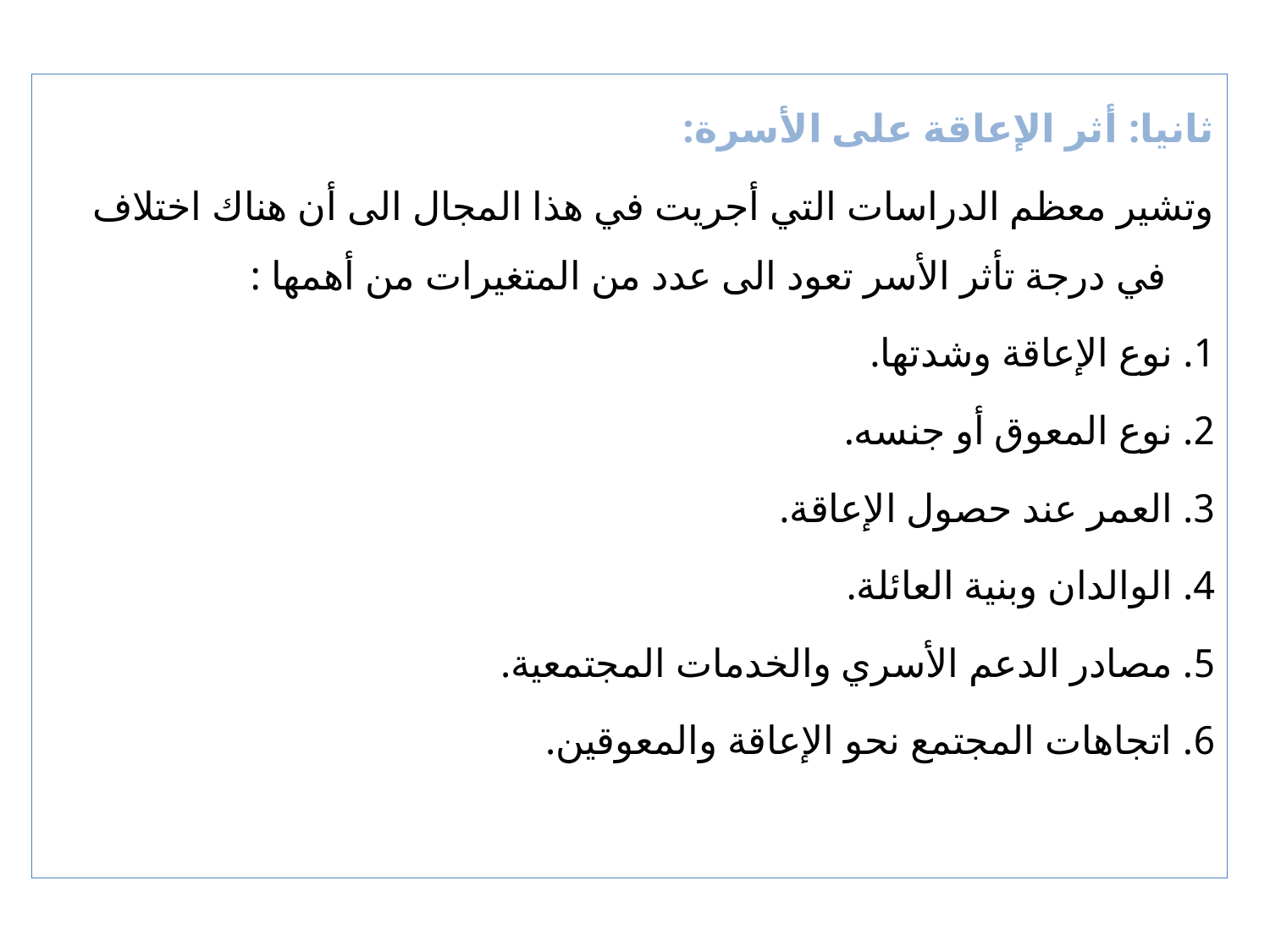

ثانيا: أثر الإعاقة على الأسرة:
وتشير معظم الدراسات التي أجريت في هذا المجال الى أن هناك اختلاف في درجة تأثر الأسر تعود الى عدد من المتغيرات من أهمها :
1. نوع الإعاقة وشدتها.
2. نوع المعوق أو جنسه.
3. العمر عند حصول الإعاقة.
4. الوالدان وبنية العائلة.
5. مصادر الدعم الأسري والخدمات المجتمعية.
6. اتجاهات المجتمع نحو الإعاقة والمعوقين.